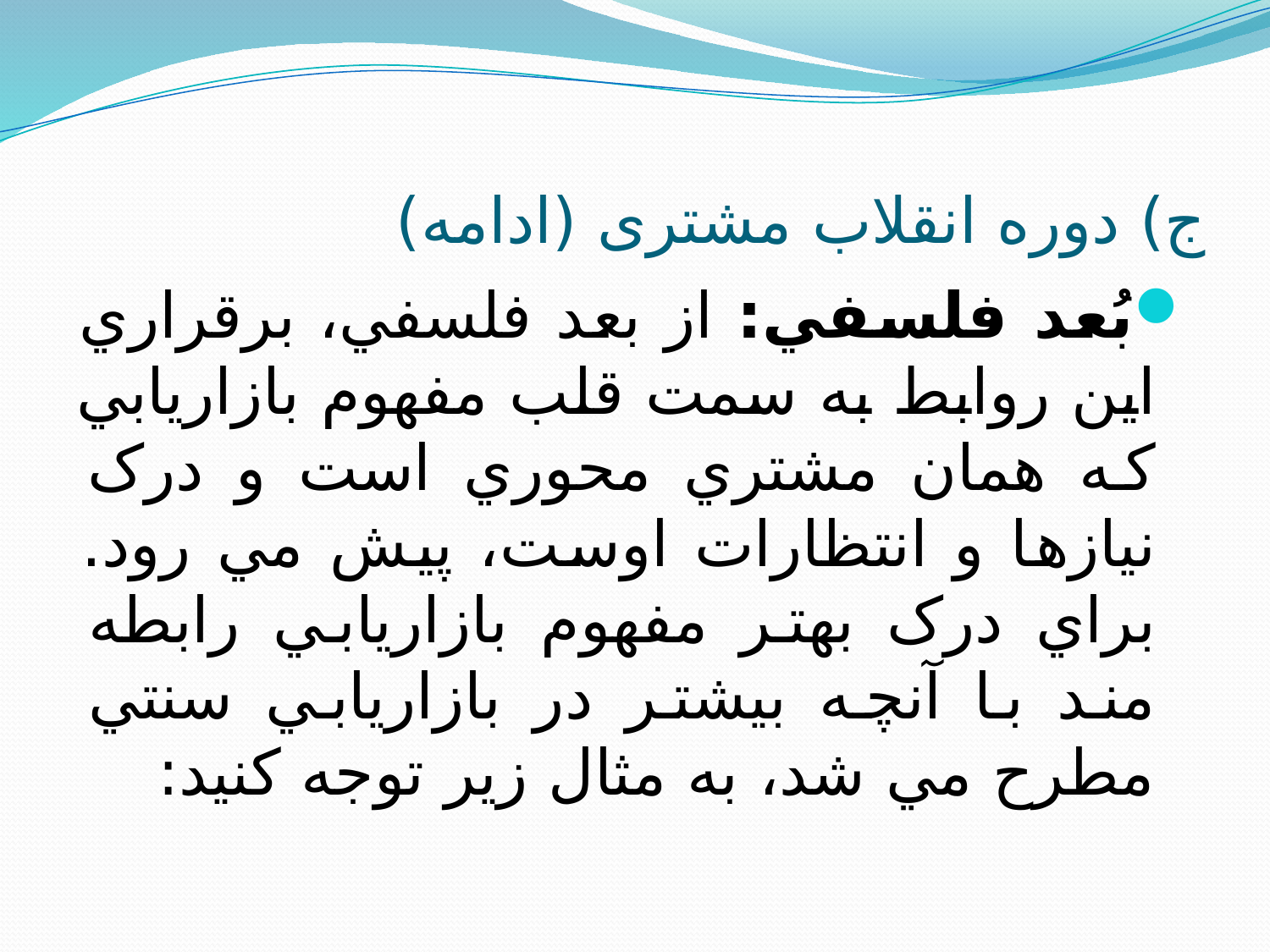

# ج) دوره انقلاب مشتری (ادامه)
بُعد فلسفي: از بعد فلسفي، برقراري اين روابط به سمت قلب مفهوم بازاريابي که همان مشتري محوري است و درک نيازها و انتظارات اوست، پيش مي رود. براي درک بهتر مفهوم بازاريابي رابطه مند با آنچه بيشتر در بازاريابي سنتي مطرح مي شد، به مثال زير توجه کنيد: